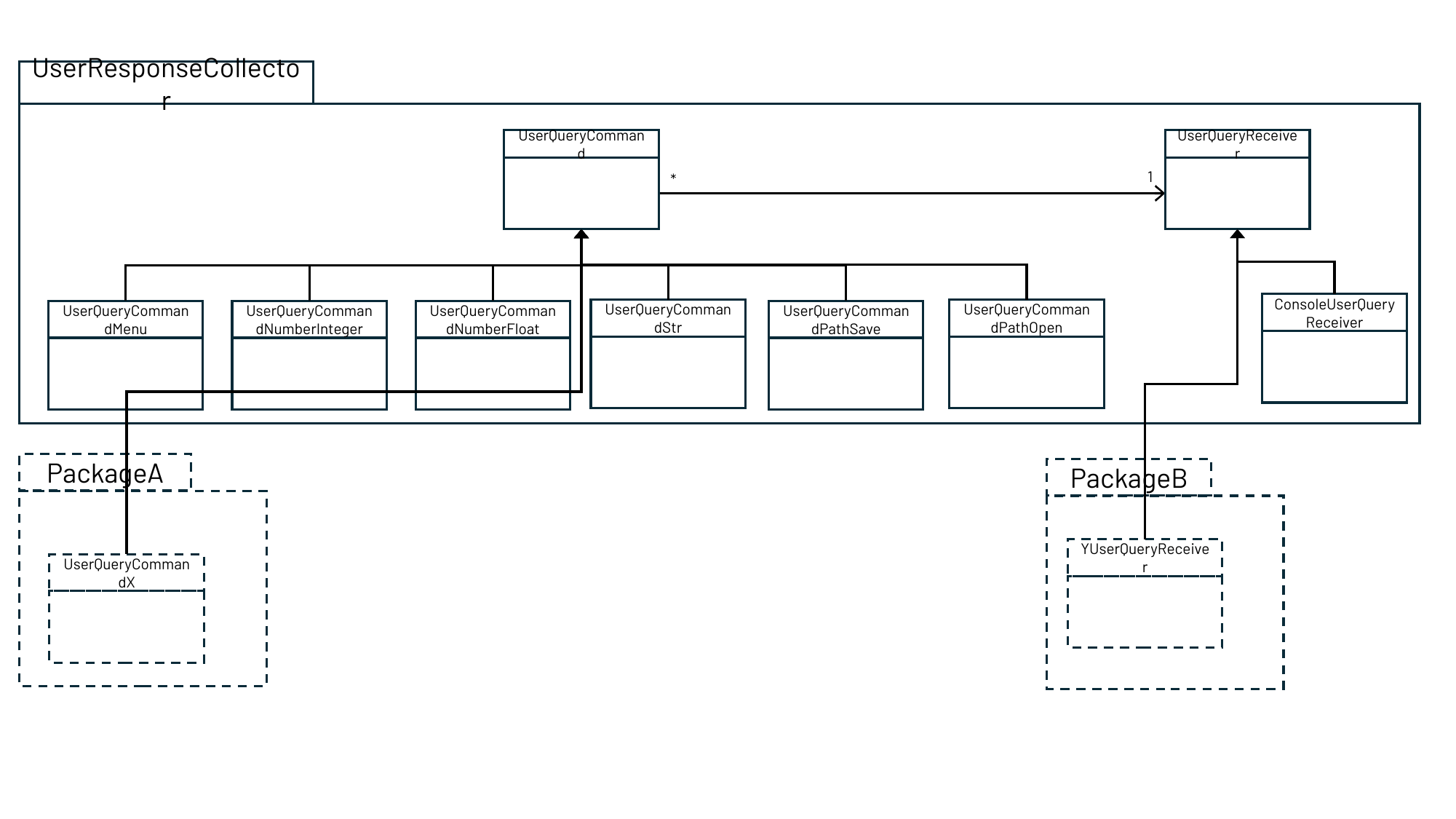

UserResponseCollector

UserQueryReceiver

1
UserQueryCommand

*
ConsoleUserQueryReceiver

UserQueryCommandStr

UserQueryCommandPathOpen

UserQueryCommandMenu

UserQueryCommandNumberInteger

UserQueryCommandNumberFloat

UserQueryCommandPathSave

PackageA

PackageB

YUserQueryReceiver

UserQueryCommandX